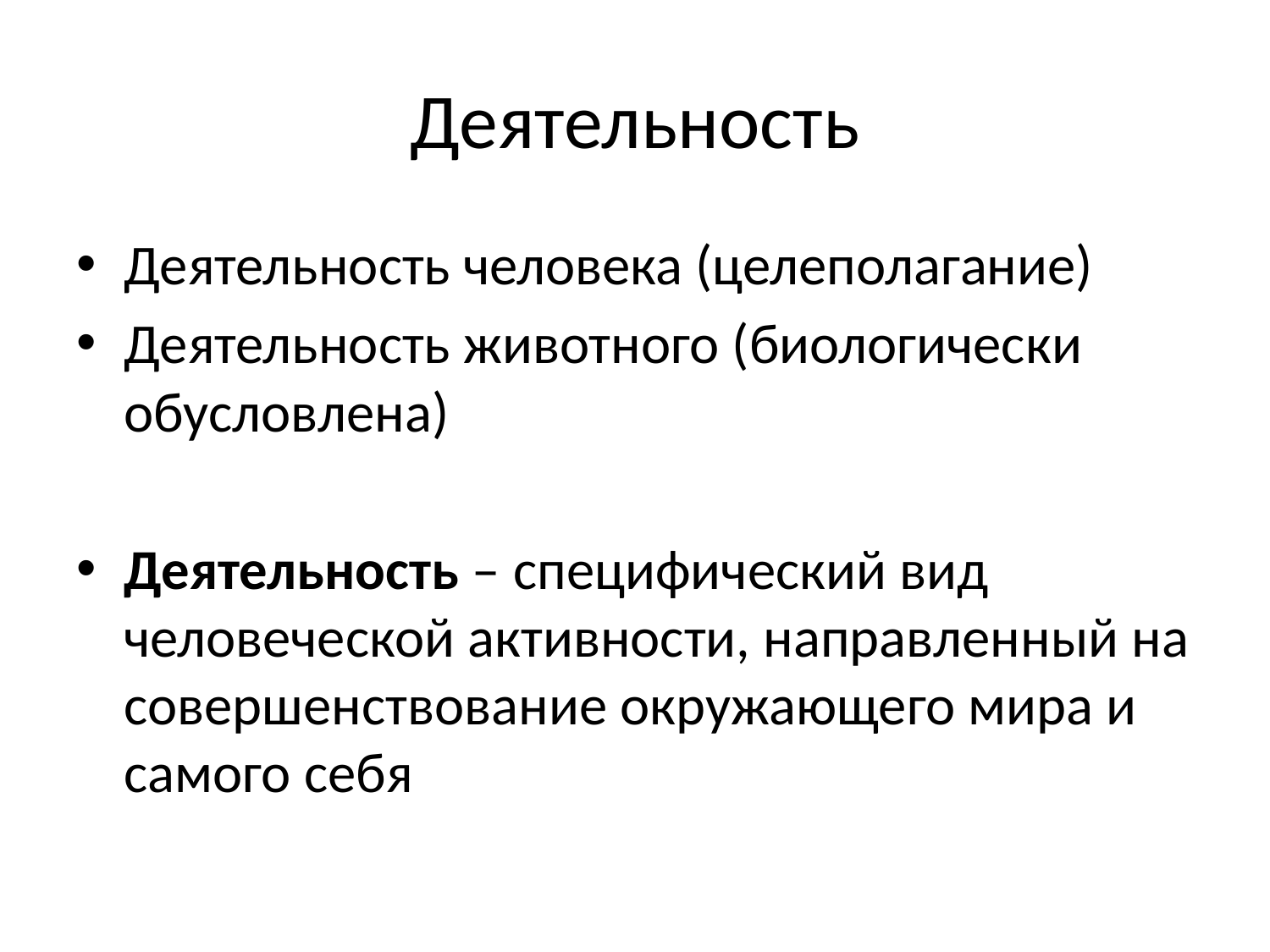

# Деятельность
Деятельность человека (целеполагание)
Деятельность животного (биологически обусловлена)

Деятельность – специфический вид человеческой активности, направленный на совершенствование окружающего мира и самого себя